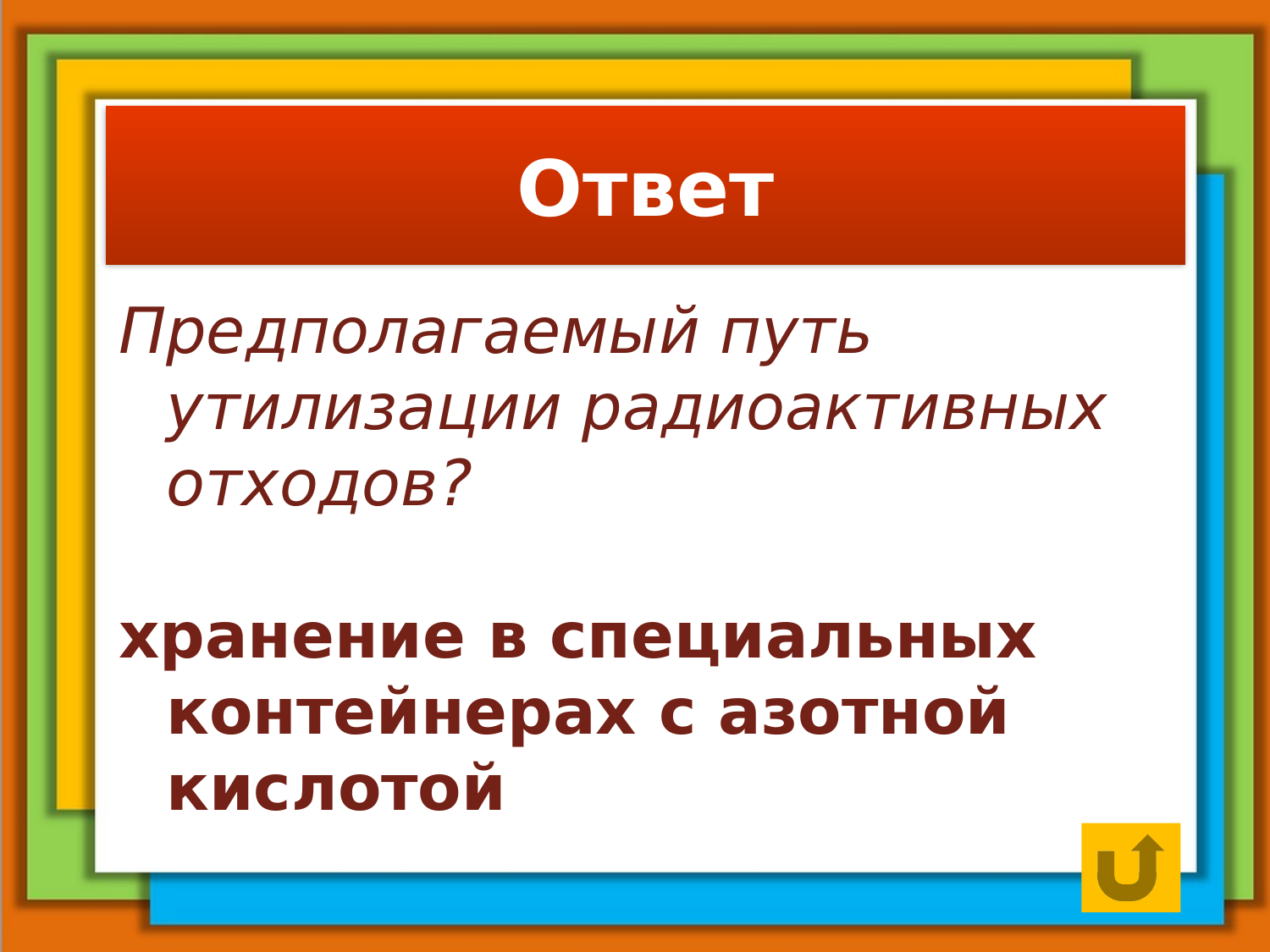

# Ответ
Предполагаемый путь утилизации радиоактивных отходов?

хранение в специальных контейнерах с азотной кислотой